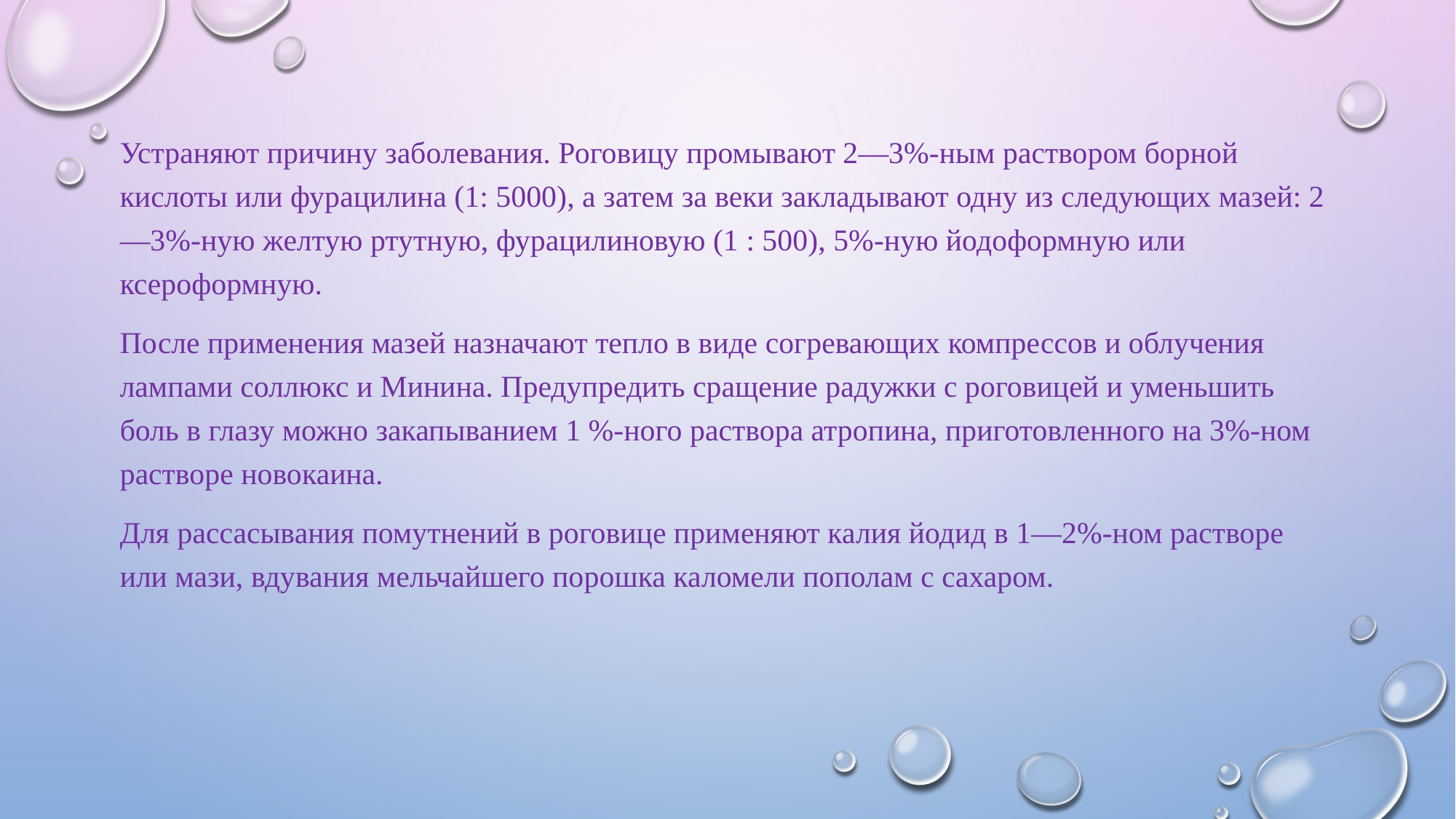

Устраняют причину заболевания. Роговицу промывают 2—3%-ным раствором борной кислоты или фурацилина (1: 5000), а затем за веки закладывают одну из следующих мазей: 2—3%-ную желтую ртутную, фурацилиновую (1 : 500), 5%-ную йодоформную или ксероформную.
После применения мазей назначают тепло в виде согревающих компрессов и облучения лампами соллюкс и Минина. Предупредить сращение радужки с роговицей и уменьшить боль в глазу можно закапыванием 1 %-ного раствора атропина, приготовленного на 3%-ном растворе новокаина.
Для рассасывания помутнений в роговице применяют калия йодид в 1—2%-ном растворе или мази, вдувания мельчайшего порошка каломели пополам с сахаром.